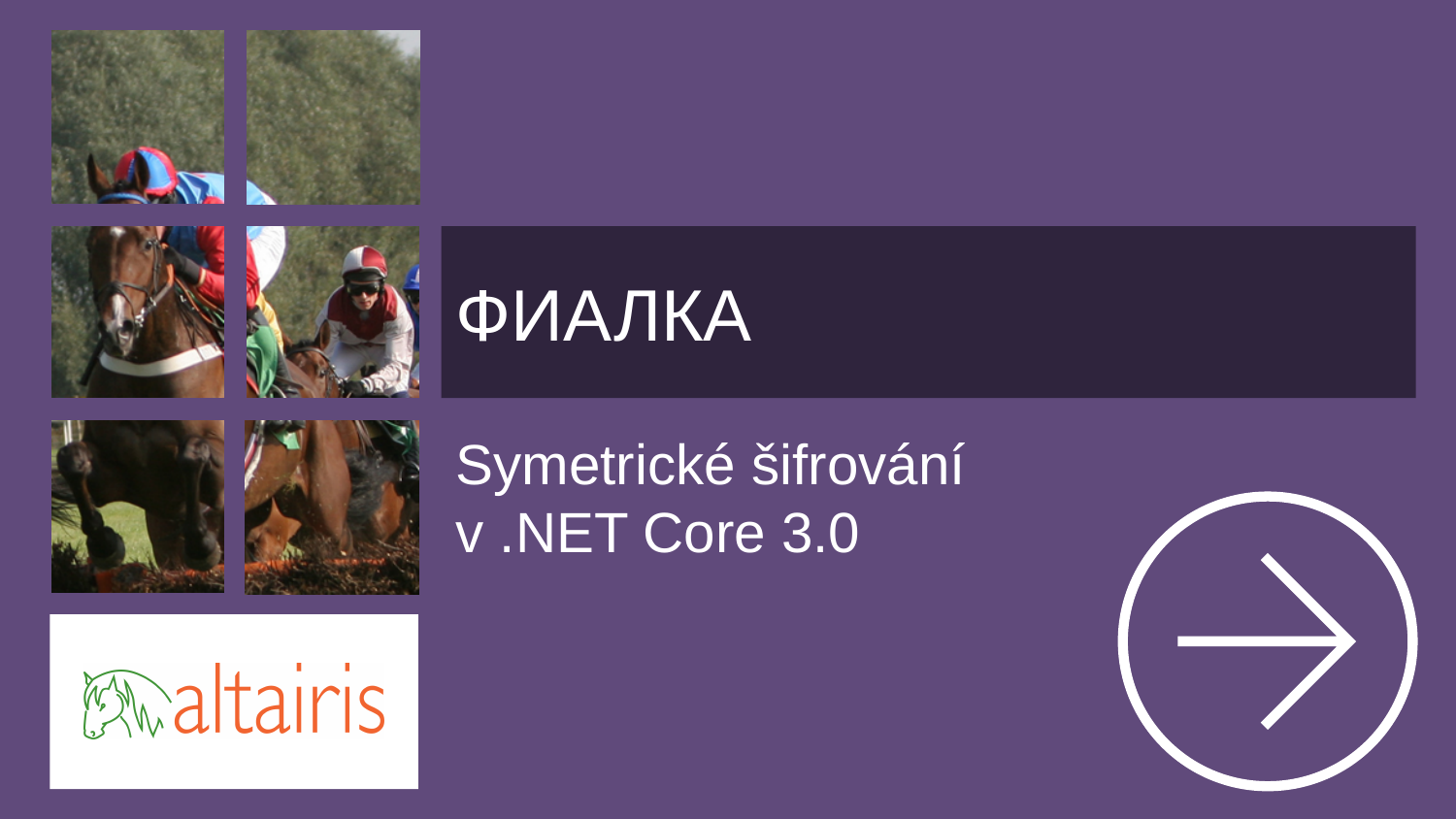

ФИАЛКА
# Symetrické šifrování v .NET Core 3.0